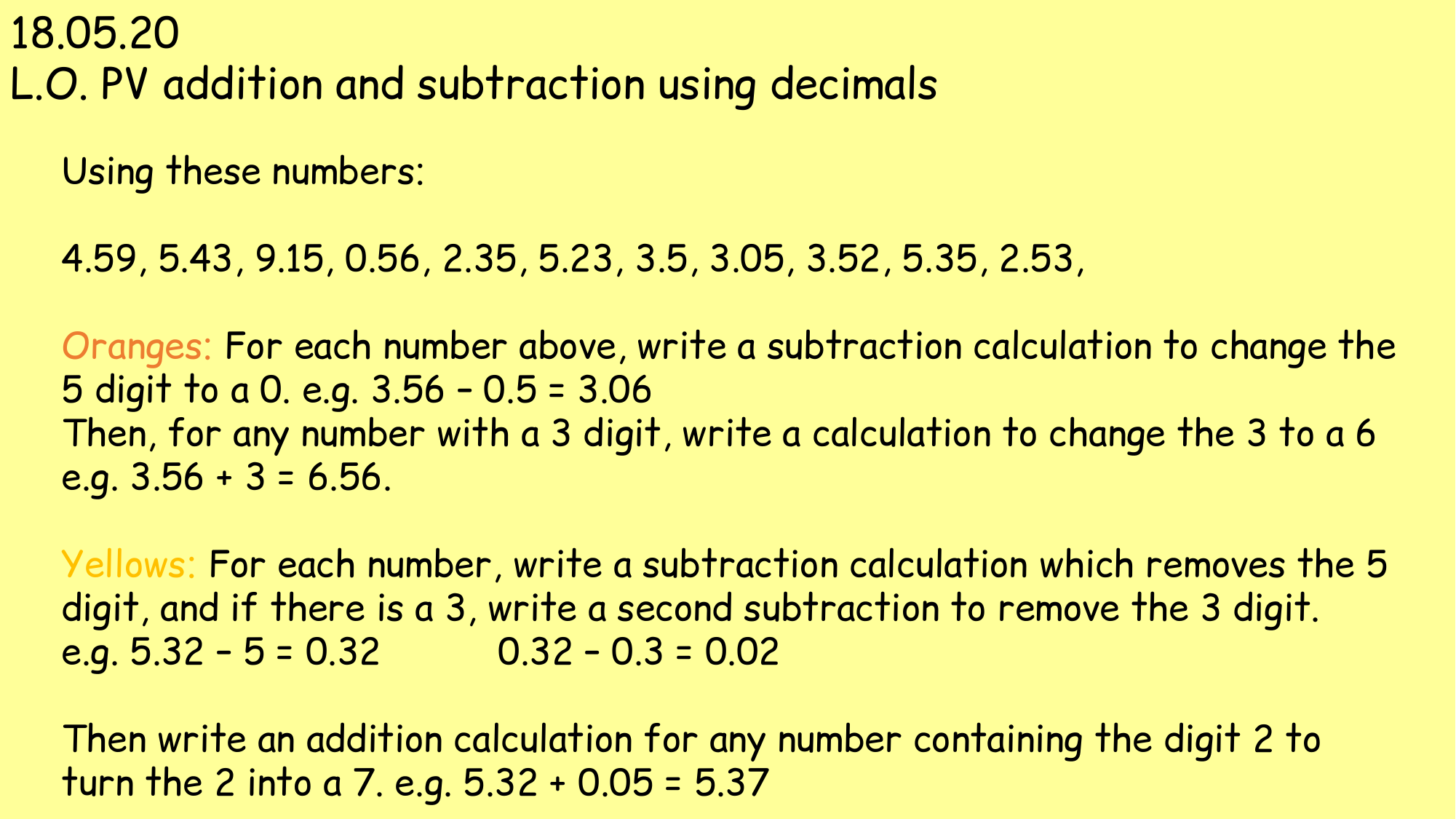

18.05.20
L.O. PV addition and subtraction using decimals
Using these numbers:

4.59, 5.43, 9.15, 0.56, 2.35, 5.23, 3.5, 3.05, 3.52, 5.35, 2.53,

Oranges: For each number above, write a subtraction calculation to change the 5 digit to a 0. e.g. 3.56 – 0.5 = 3.06
Then, for any number with a 3 digit, write a calculation to change the 3 to a 6 e.g. 3.56 + 3 = 6.56.

Yellows: For each number, write a subtraction calculation which removes the 5 digit, and if there is a 3, write a second subtraction to remove the 3 digit.
e.g. 5.32 – 5 = 0.32		0.32 – 0.3 = 0.02

Then write an addition calculation for any number containing the digit 2 to turn the 2 into a 7. e.g. 5.32 + 0.05 = 5.37